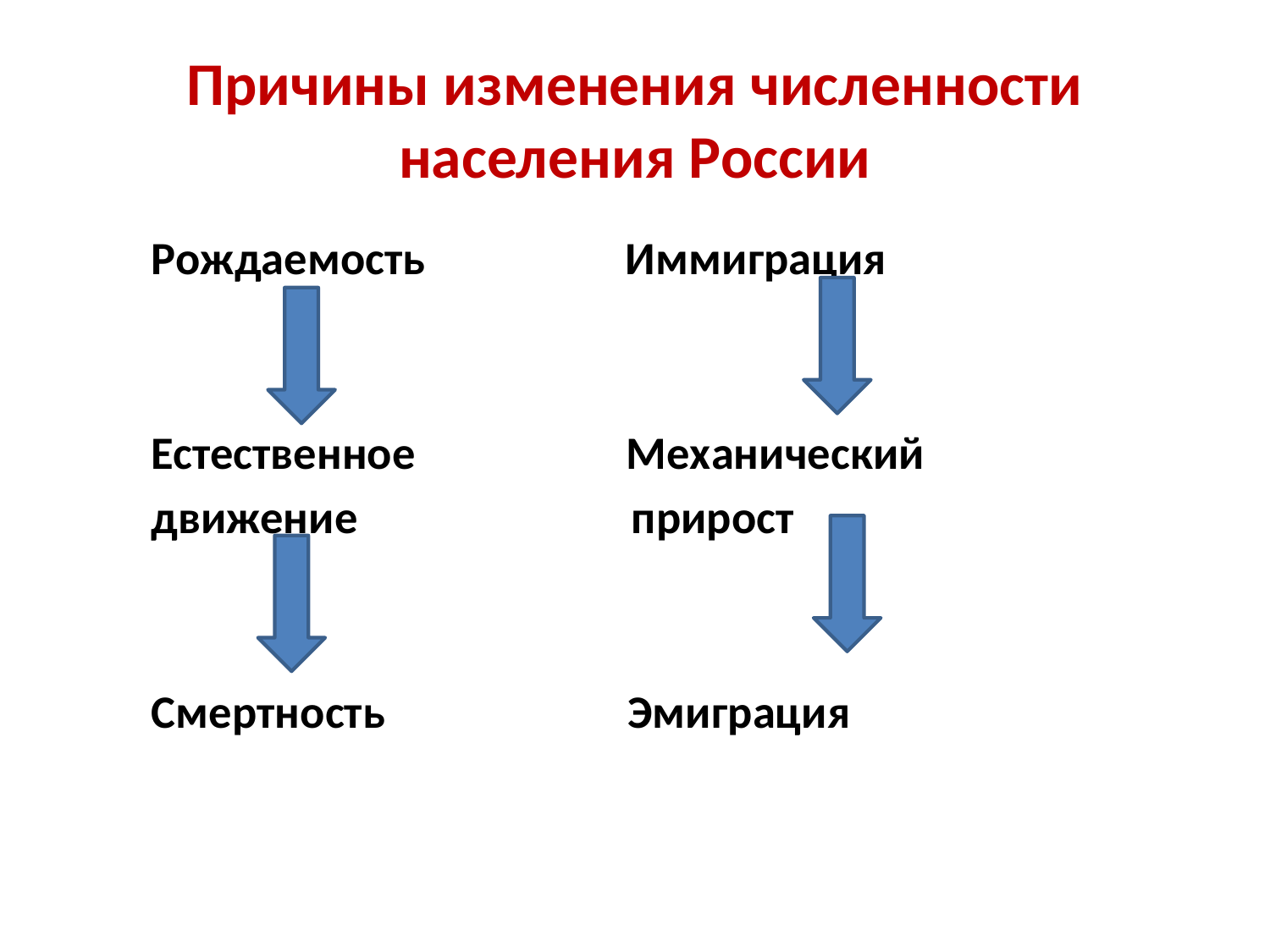

# Причины изменения численности населения России
Рождаемость                   Иммиграция

Естественное                    Механический
движение                          прирост

Смертность                       Эмиграция